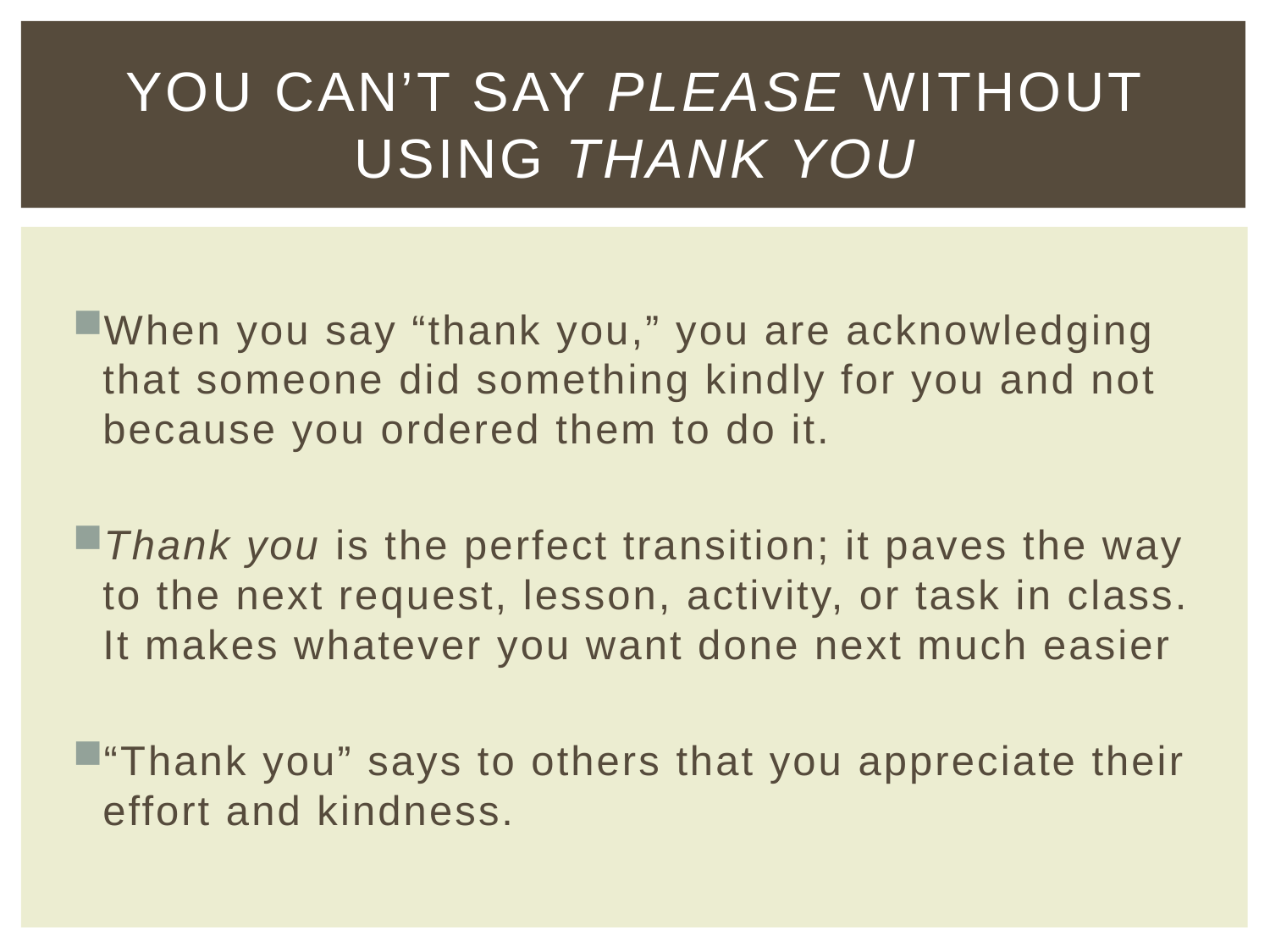

# You can’t say please without using thank you

When you say “thank you,” you are acknowledging that someone did something kindly for you and not because you ordered them to do it.

Thank you is the perfect transition; it paves the way to the next request, lesson, activity, or task in class. It makes whatever you want done next much easier

“Thank you” says to others that you appreciate their effort and kindness.